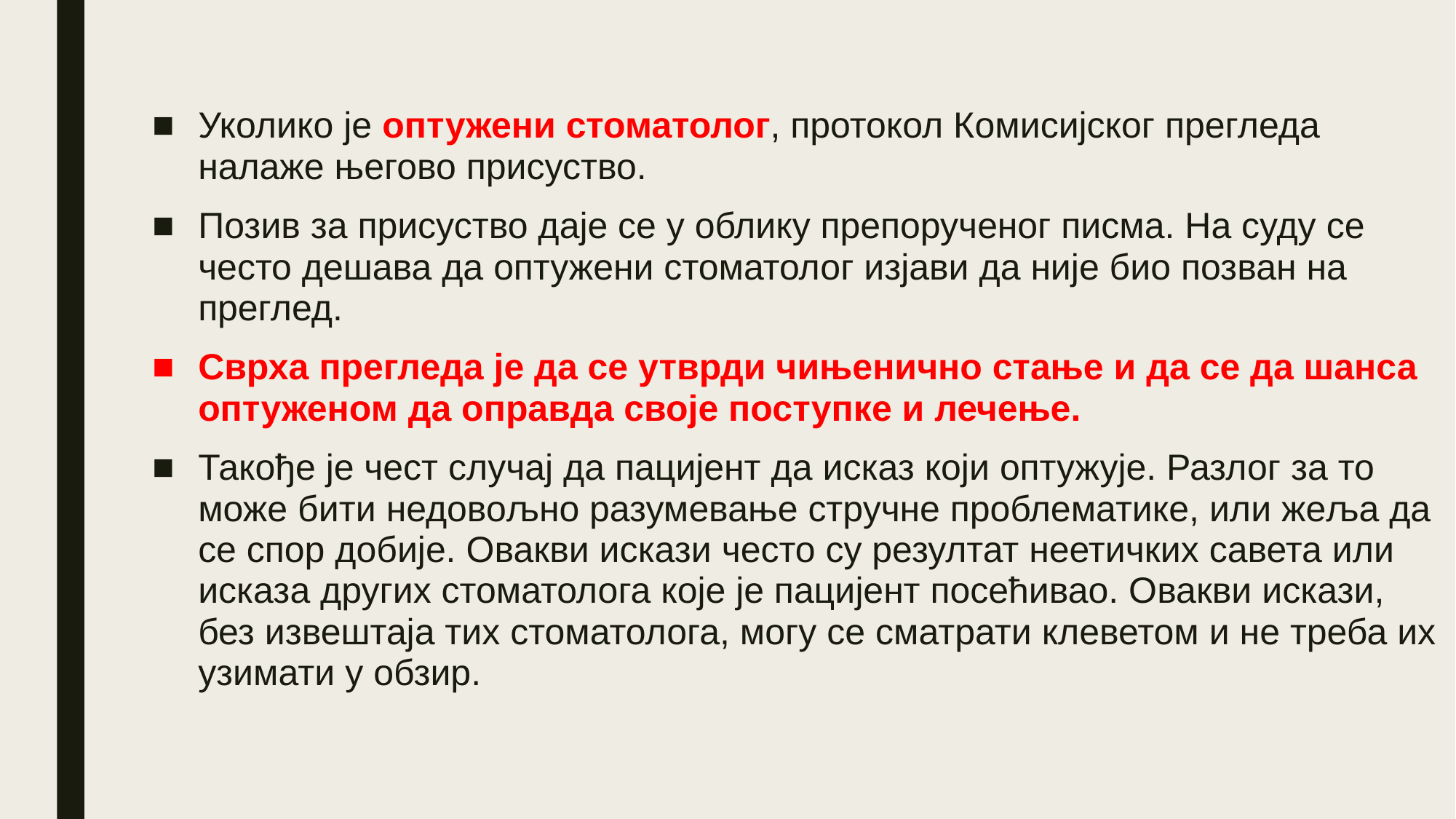

Уколико је оптужени стоматолог, протокол Комисијског прегледа налаже његово присуство.
Позив за присуство даје се у облику препорученог писма. На суду се често дешава да оптужени стоматолог изјави да није био позван на преглед.
Сврха прегледа је да се утврди чињенично стање и да се да шанса оптуженом да оправда своје поступке и лечење.
Такође је чест случај да пацијент да исказ који оптужује. Разлог за то може бити недовољно разумевање стручне проблематике, или жеља да се спор добије. Овакви искази често су резултат неетичких савета или исказа других стоматолога које је пацијент посећивао. Овакви искази, без извештаја тих стоматолога, могу се сматрати клеветом и не треба их узимати у обзир.